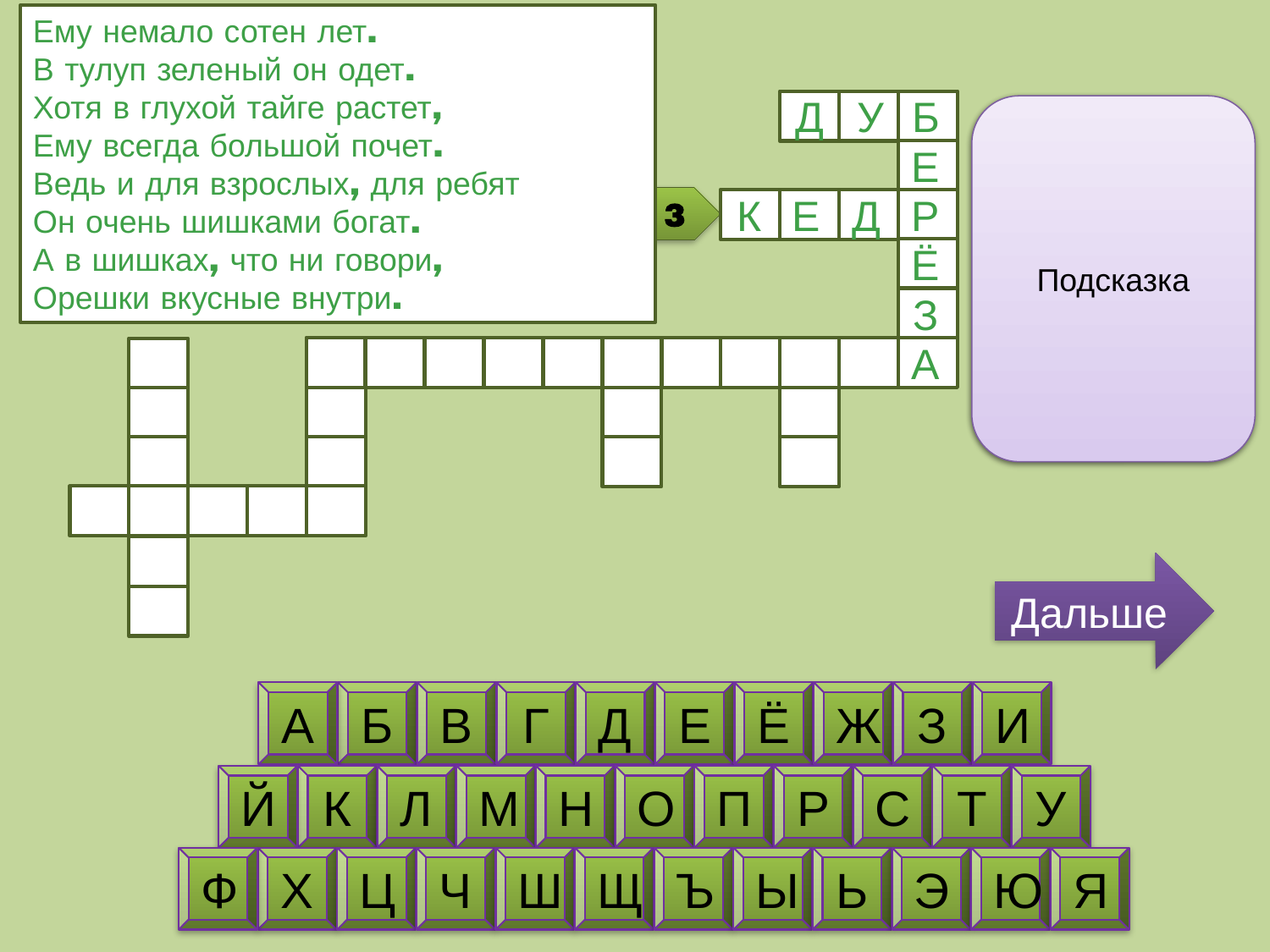

Ему немало сотен лет.
В тулуп зеленый он одет.
Хотя в глухой тайге растет,
Ему всегда большой почет.
Ведь и для взрослых, для ребят
Он очень шишками богат.
А в шишках, что ни говори,
Орешки вкусные внутри.
Д
У
Б

Подсказка

Е
К
Е
Д
Р
3
Ё
З
А
Дальше
А
Б
В
Г
Д
Е
Ё
Ж
З
И
Й
К
Л
М
Н
О
П
Р
С
Т
У
Ф
Х
Ц
Ч
Ш
Щ
Ъ
Ы
Ь
Э
Ю
Я